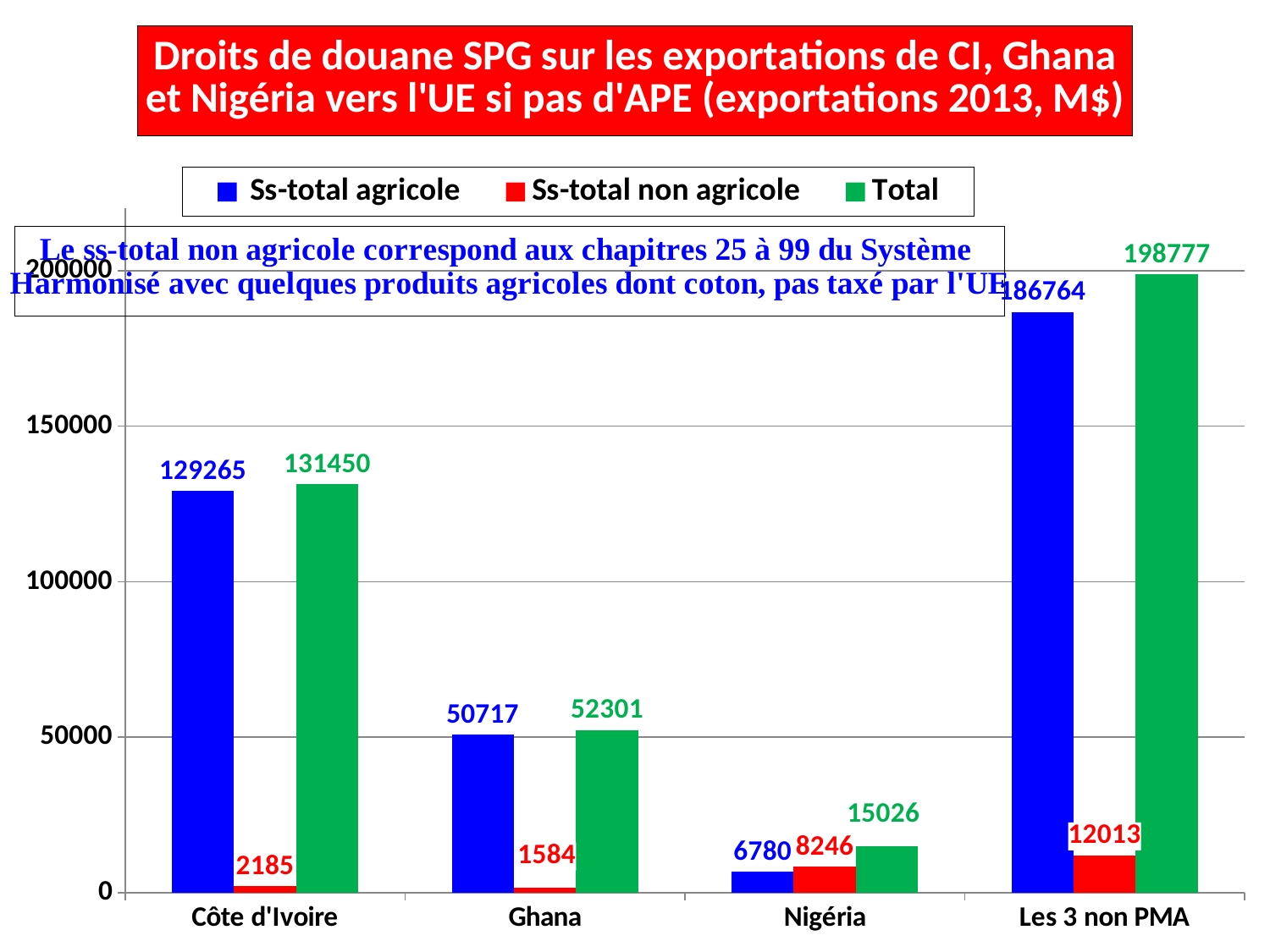

### Chart: Droits de douane SPG sur les exportations de CI, Ghana et Nigéria vers l'UE si pas d'APE (exportations 2013, M$)

| Category |  Ss-total agricole | Ss-total non agricole | Total |
|---|---|---|---|
| Côte d'Ivoire | 129265.0 | 2185.0 | 131450.0 |
| Ghana | 50717.0 | 1584.0 | 52301.0 |
| Nigéria | 6780.0 | 8246.0 | 15026.0 |
| Les 3 non PMA | 186764.0 | 12013.0 | 198777.0 |